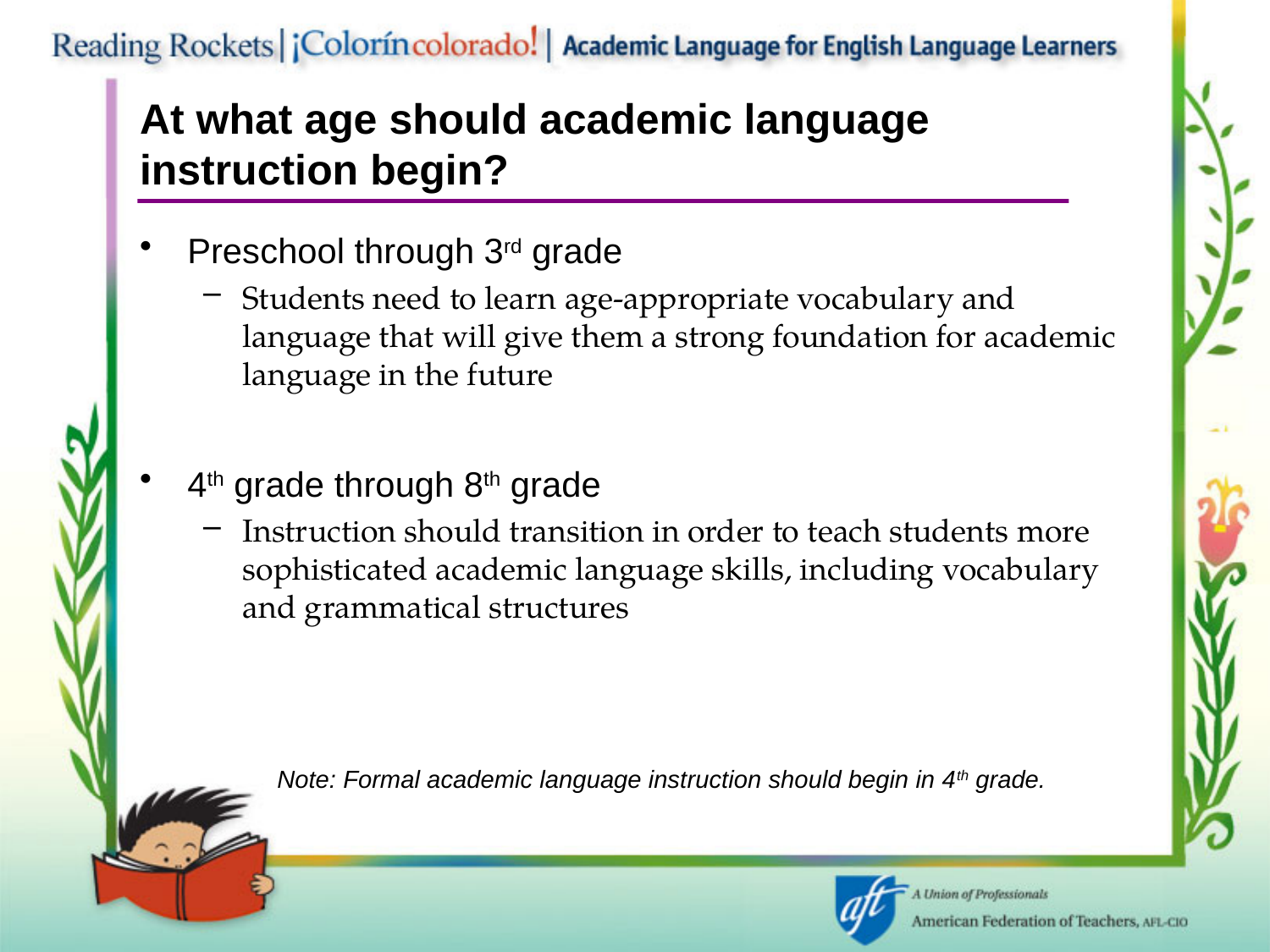

# At what age should academic language instruction begin?
Preschool through 3rd grade
Students need to learn age-appropriate vocabulary and language that will give them a strong foundation for academic language in the future

4th grade through 8th grade
Instruction should transition in order to teach students more sophisticated academic language skills, including vocabulary and grammatical structures

Note: Formal academic language instruction should begin in 4th grade.